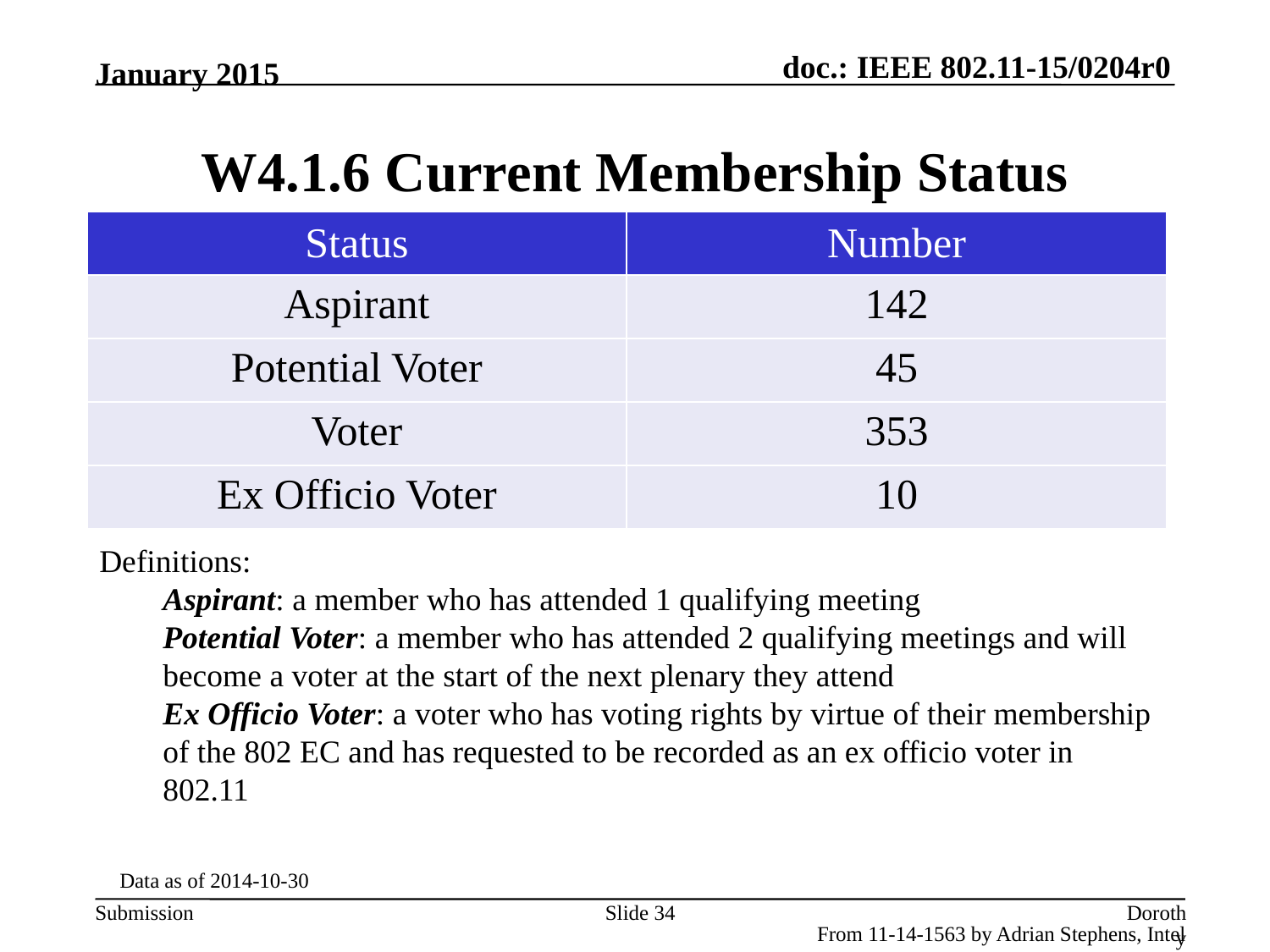

January 2015
# W4.1.6 Current Membership Status
| Status | Number |
| --- | --- |
| Aspirant | 142 |
| Potential Voter | 45 |
| Voter | 353 |
| Ex Officio Voter | 10 |
Definitions:
Aspirant: a member who has attended 1 qualifying meeting
Potential Voter: a member who has attended 2 qualifying meetings and will become a voter at the start of the next plenary they attend
Ex Officio Voter: a voter who has voting rights by virtue of their membership of the 802 EC and has requested to be recorded as an ex officio voter in 802.11
Data as of 2014-10-30
Slide 34
Dorothy Stanley, Aruba Networks
From 11-14-1563 by Adrian Stephens, Intel